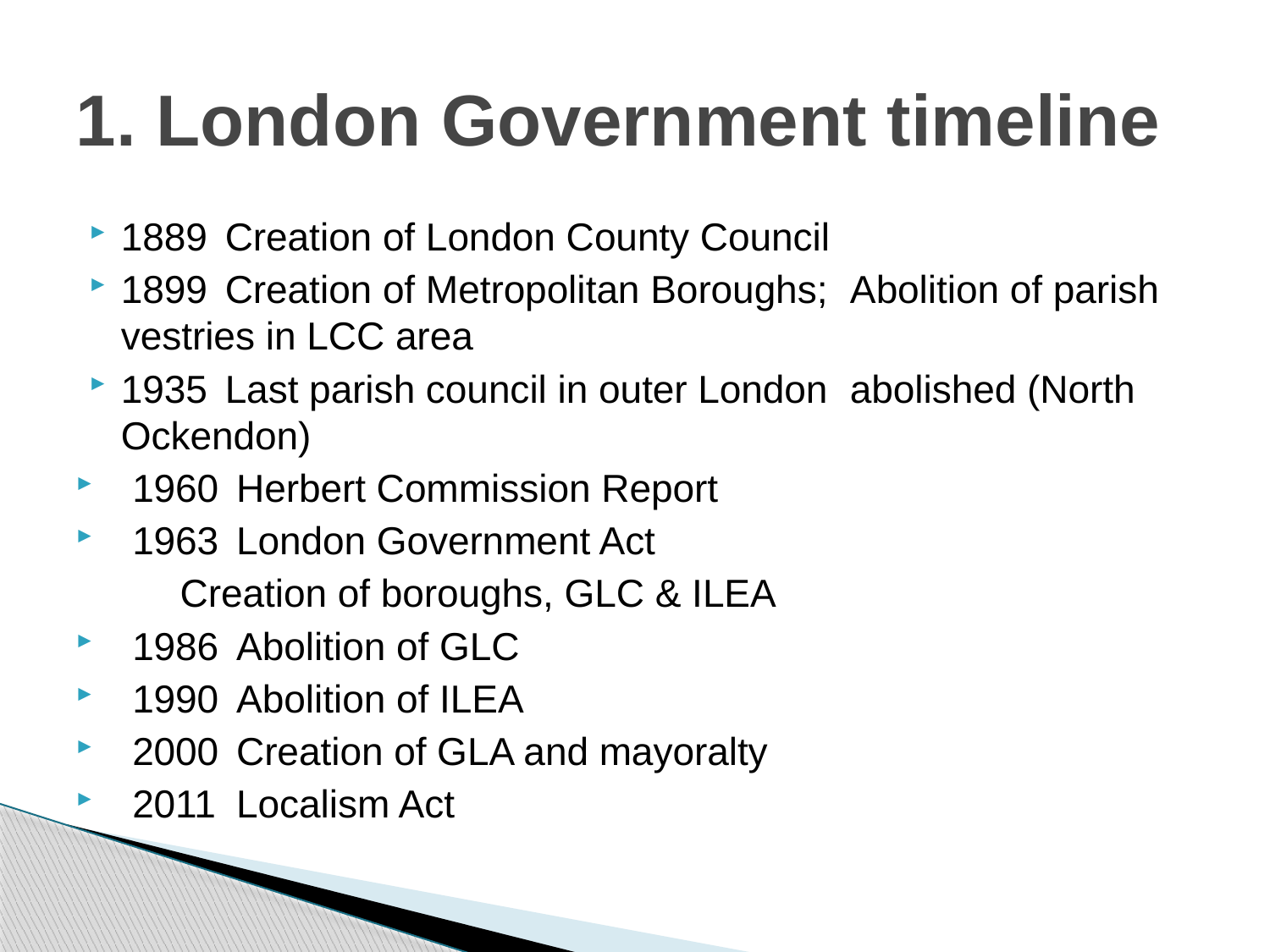

# 1. London Government timeline
1889	Creation of London County Council
1899	Creation of Metropolitan Boroughs; 		Abolition of parish vestries in LCC area
1935	Last parish council in outer London 			abolished (North Ockendon)
1960	Herbert Commission Report
1963	London Government Act
		Creation of boroughs, GLC & ILEA
1986	Abolition of GLC
1990	Abolition of ILEA
2000	Creation of GLA and mayoralty
2011	Localism Act